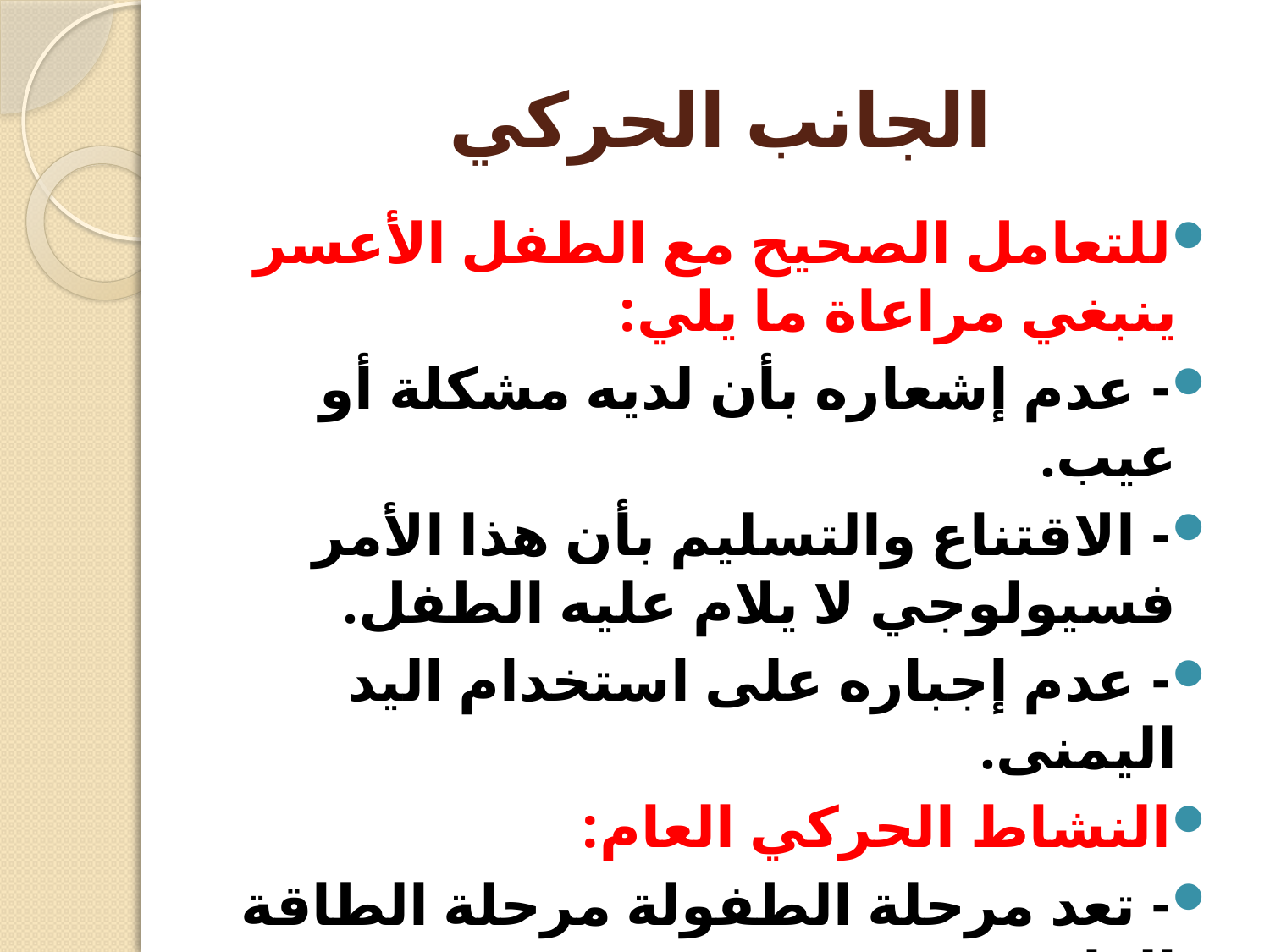

# الجانب الحركي
للتعامل الصحيح مع الطفل الأعسر ينبغي مراعاة ما يلي:
- عدم إشعاره بأن لديه مشكلة أو عيب.
- الاقتناع والتسليم بأن هذا الأمر فسيولوجي لا يلام عليه الطفل.
- عدم إجباره على استخدام اليد اليمنى.
النشاط الحركي العام:
- تعد مرحلة الطفولة مرحلة الطاقة الزائدة.